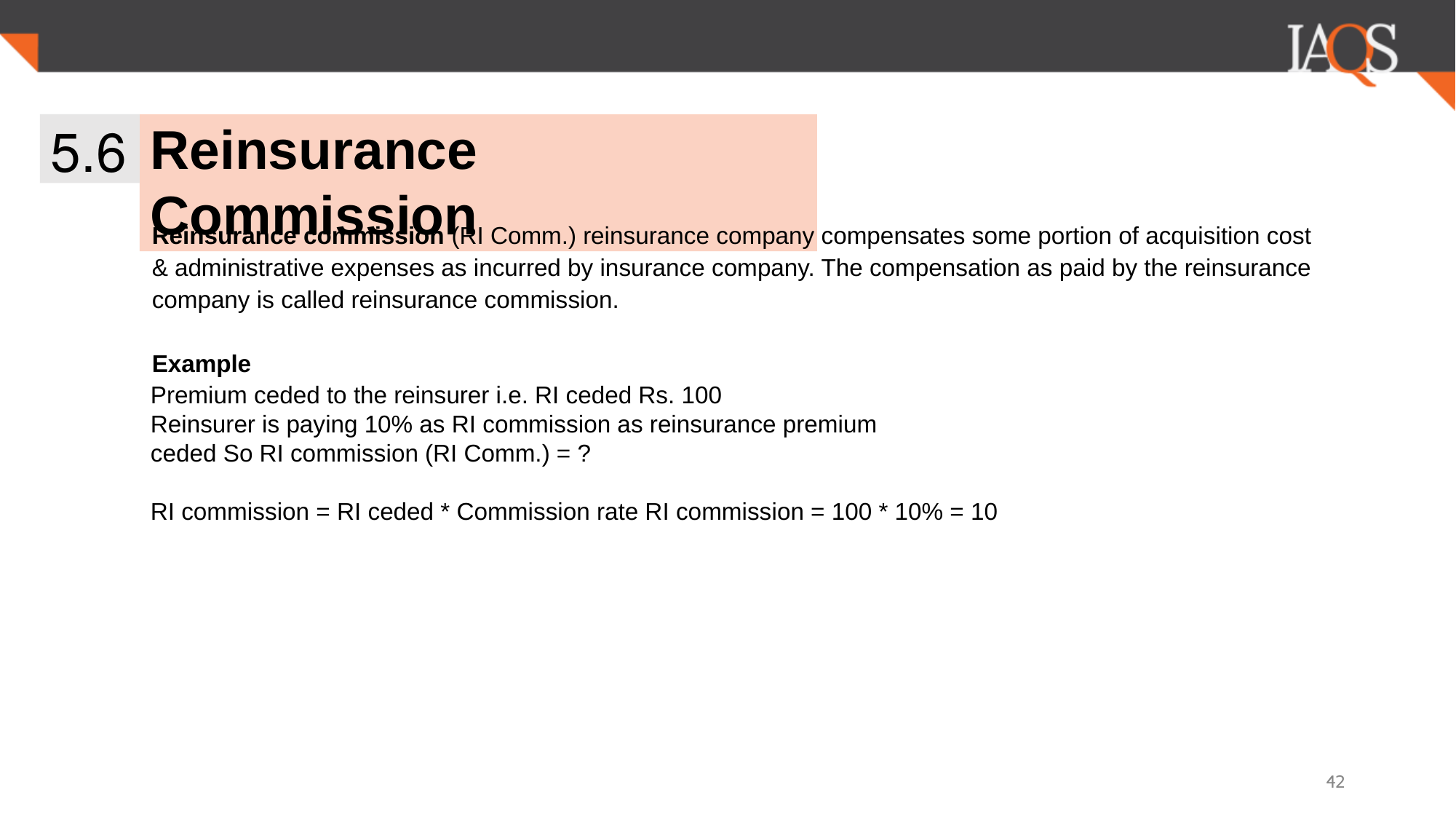

5.6
# Reinsurance Commission
Reinsurance commission (RI Comm.) reinsurance company compensates some portion of acquisition cost & administrative expenses as incurred by insurance company. The compensation as paid by the reinsurance company is called reinsurance commission.

Example
Premium ceded to the reinsurer i.e. RI ceded Rs. 100
Reinsurer is paying 10% as RI commission as reinsurance premium ceded So RI commission (RI Comm.) = ?
RI commission = RI ceded * Commission rate RI commission = 100 * 10% = 10
42